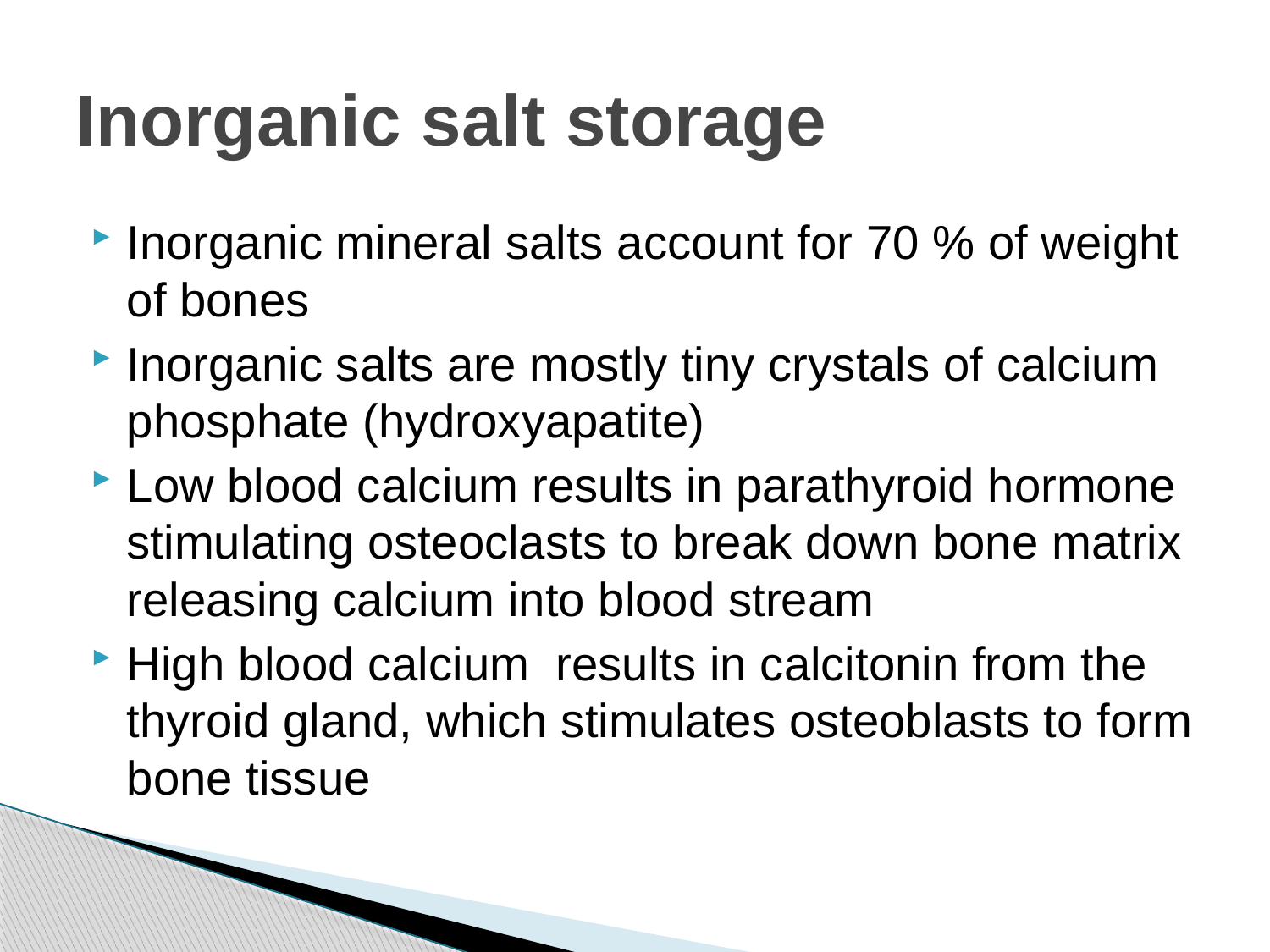

# Inorganic salt storage
Inorganic mineral salts account for 70 % of weight of bones
Inorganic salts are mostly tiny crystals of calcium phosphate (hydroxyapatite)
Low blood calcium results in parathyroid hormone stimulating osteoclasts to break down bone matrix releasing calcium into blood stream
High blood calcium  results in calcitonin from the thyroid gland, which stimulates osteoblasts to form bone tissue